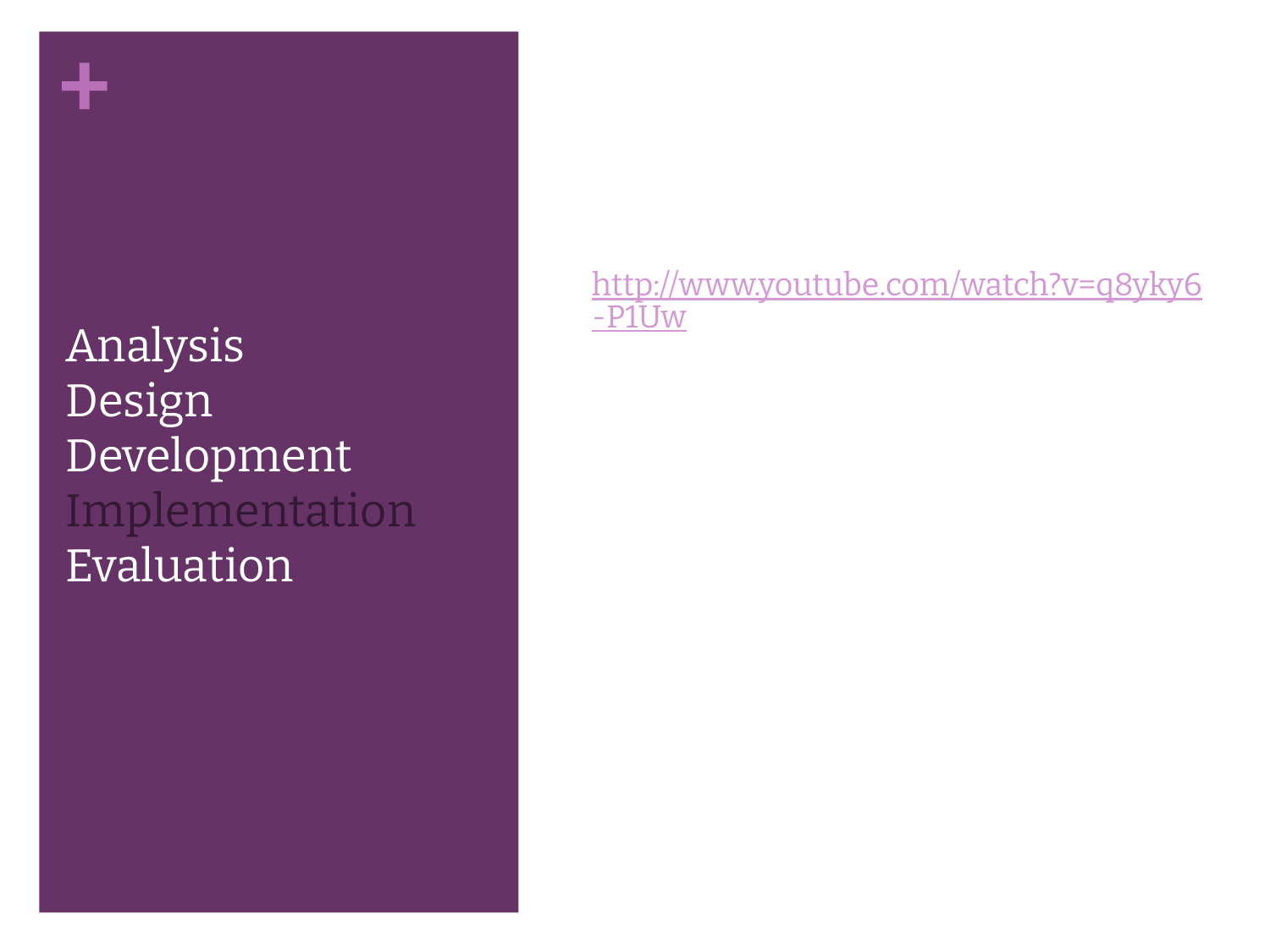

http://www.youtube.com/watch?v=q8yky6-P1Uw
# Analysis Design Development Implementation Evaluation